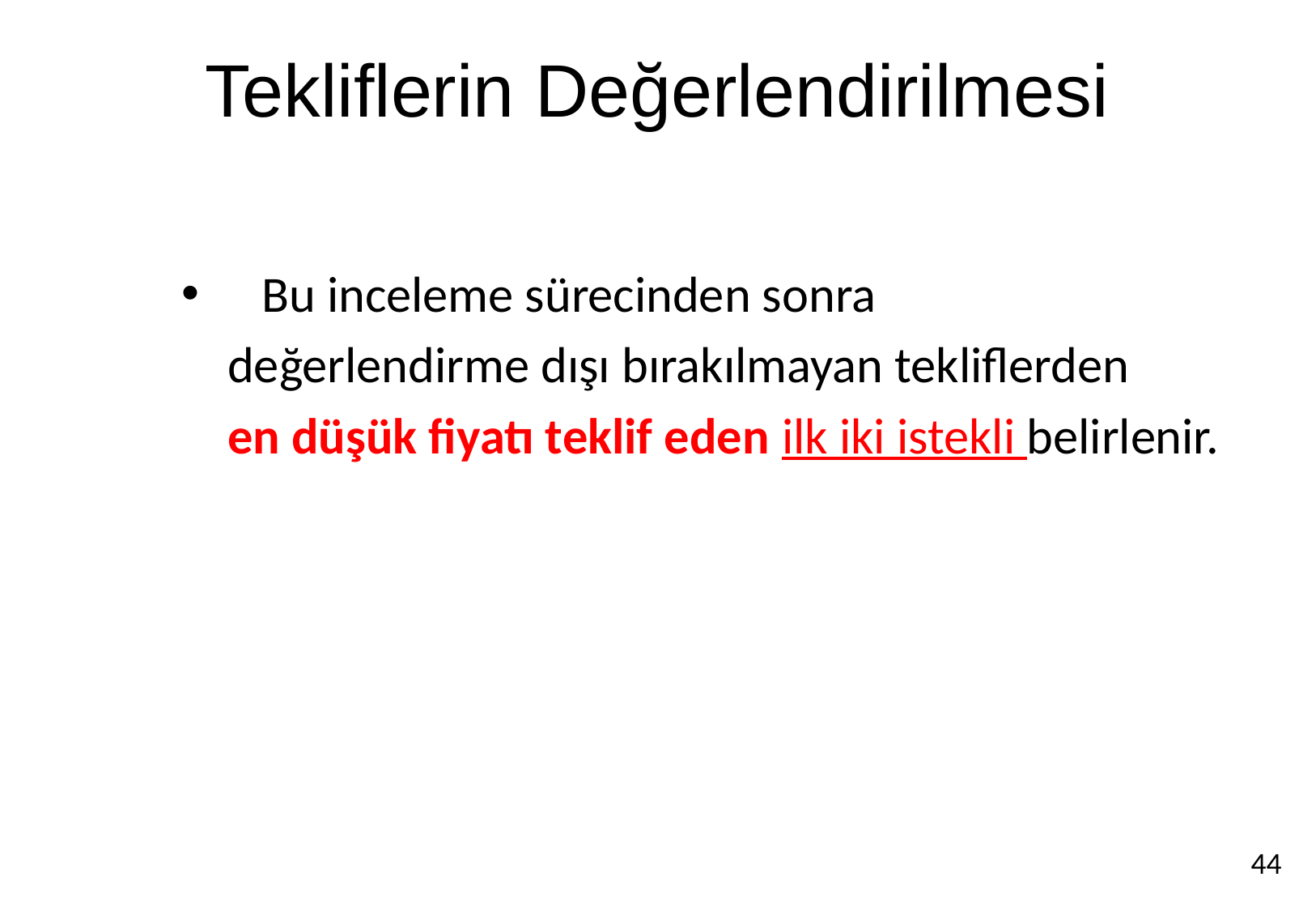

# Tekliflerin Değerlendirilmesi
   Bu inceleme sürecinden sonra
    değerlendirme dışı bırakılmayan tekliflerden
    en düşük fiyatı teklif eden ilk iki istekli belirlenir.
44